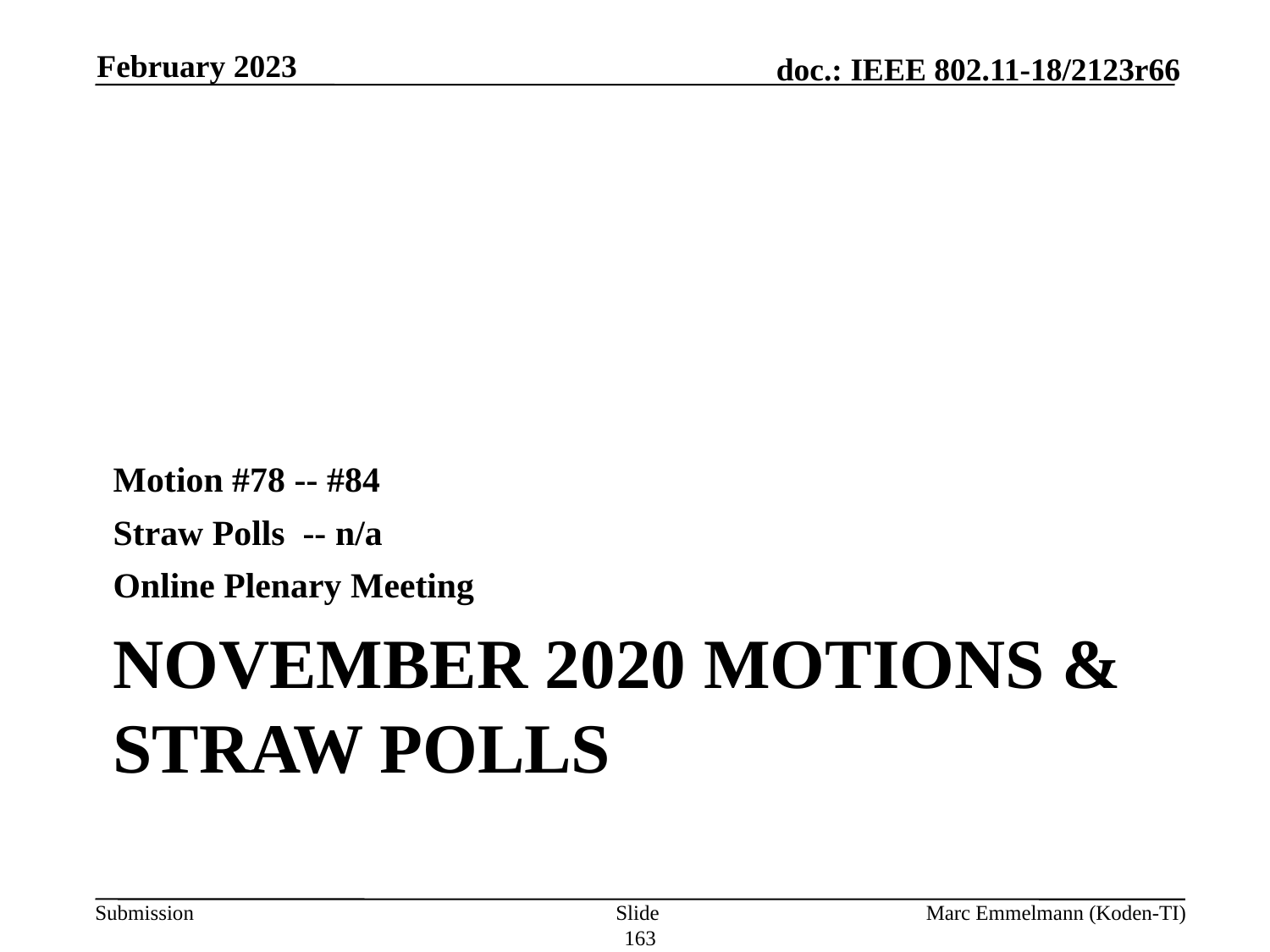

February 2023
Motion #78 -- #84
Straw Polls  -- n/a
Online Plenary Meeting
# November 2020 Motions & Straw Polls
Slide 163
Marc Emmelmann (Koden-TI)